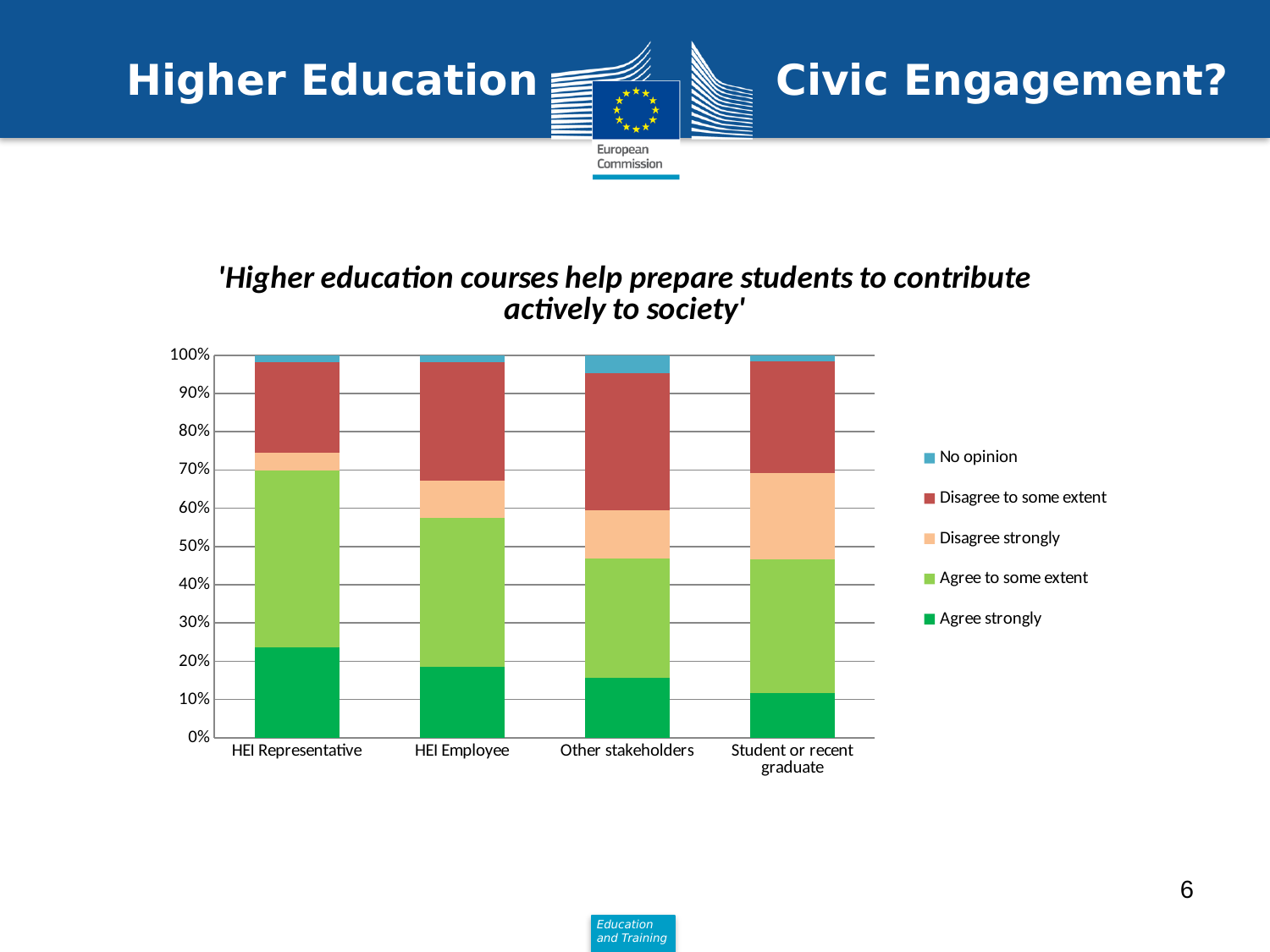

Higher Education		       Civic Engagement?

### Chart: 'Higher education courses help prepare students to contribute actively to society'

| Category | Agree strongly | Agree to some extent | Disagree strongly | Disagree to some extent | No opinion |
|---|---|---|---|---|---|
| HEI Representative | 80.0 | 156.0 | 16.0 | 80.0 | 6.0 |
| HEI Employee | 112.0 | 235.0 | 58.0 | 187.0 | 11.0 |
| Other stakeholders | 37.0 | 73.0 | 30.0 | 84.0 | 11.0 |
| Student or recent graduate | 36.0 | 108.0 | 70.0 | 90.0 | 5.0 |
6